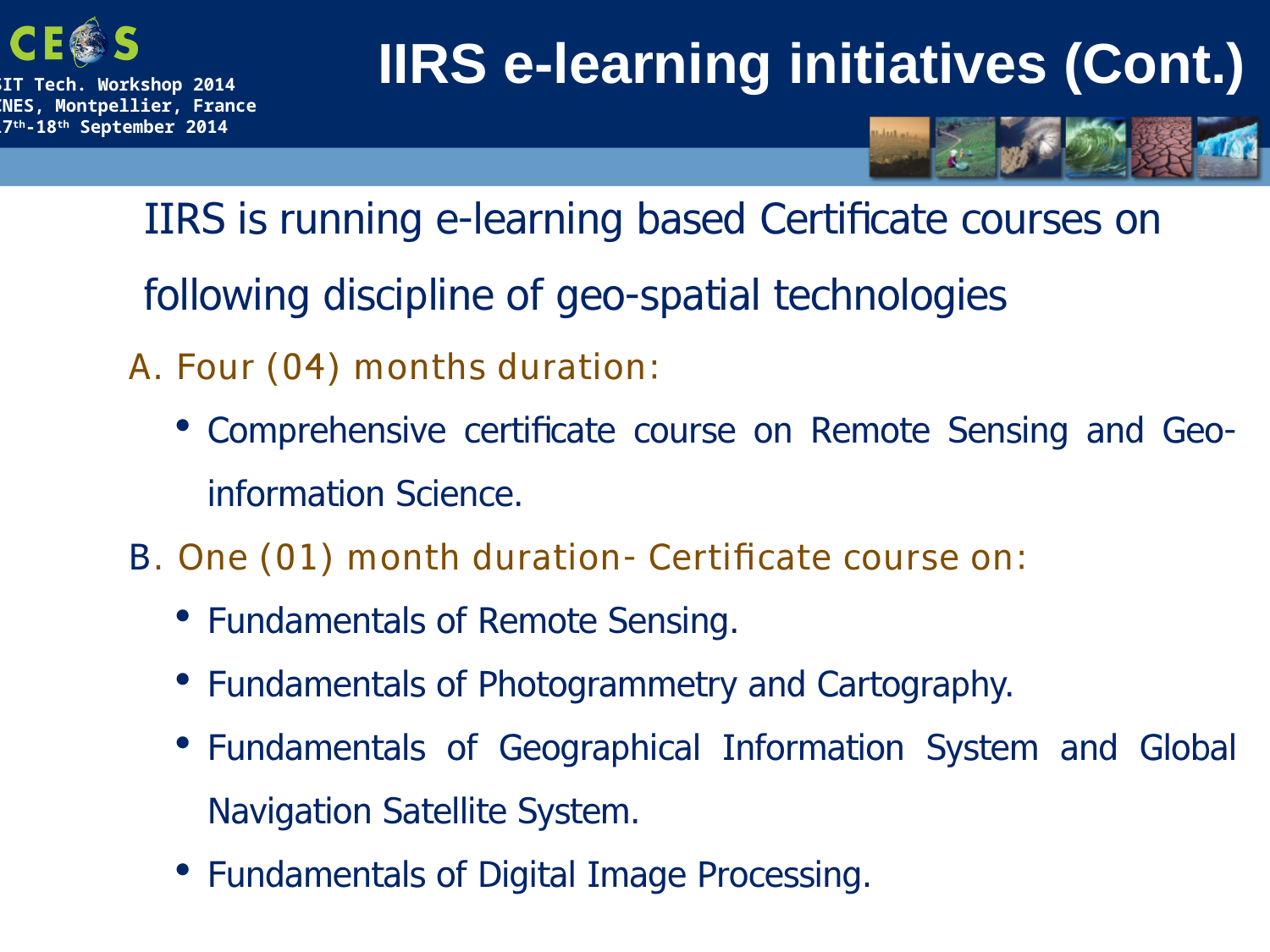

# IIRS e-learning initiatives (Cont.)
IIRS is running e-learning based Certificate courses on following discipline of geo-spatial technologies
Four (04) months duration:
Comprehensive certificate course on Remote Sensing and Geo-information Science.
B.	 One (01) month duration- Certificate course on:
Fundamentals of Remote Sensing.
Fundamentals of Photogrammetry and Cartography.
Fundamentals of Geographical Information System and Global Navigation Satellite System.
Fundamentals of Digital Image Processing.